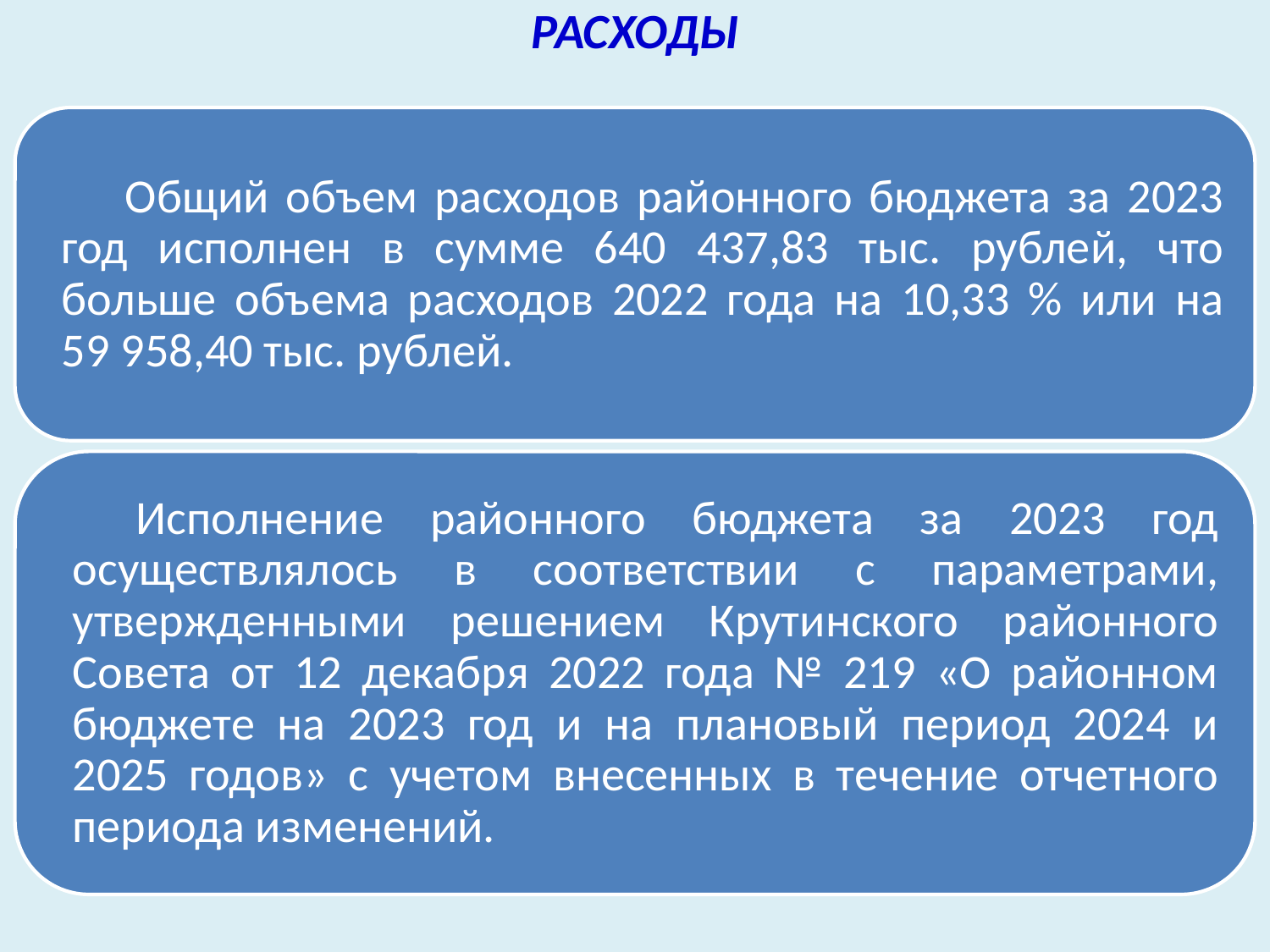

# РАСХОДЫ
Общий объем расходов районного бюджета за 2023 год исполнен в сумме 640 437,83 тыс. рублей, что больше объема расходов 2022 года на 10,33 % или на 59 958,40 тыс. рублей.
Исполнение районного бюджета за 2023 год осуществлялось в соответствии с параметрами, утвержденными решением Крутинского районного Совета от 12 декабря 2022 года № 219 «О районном бюджете на 2023 год и на плановый период 2024 и 2025 годов» с учетом внесенных в течение отчетного периода изменений.